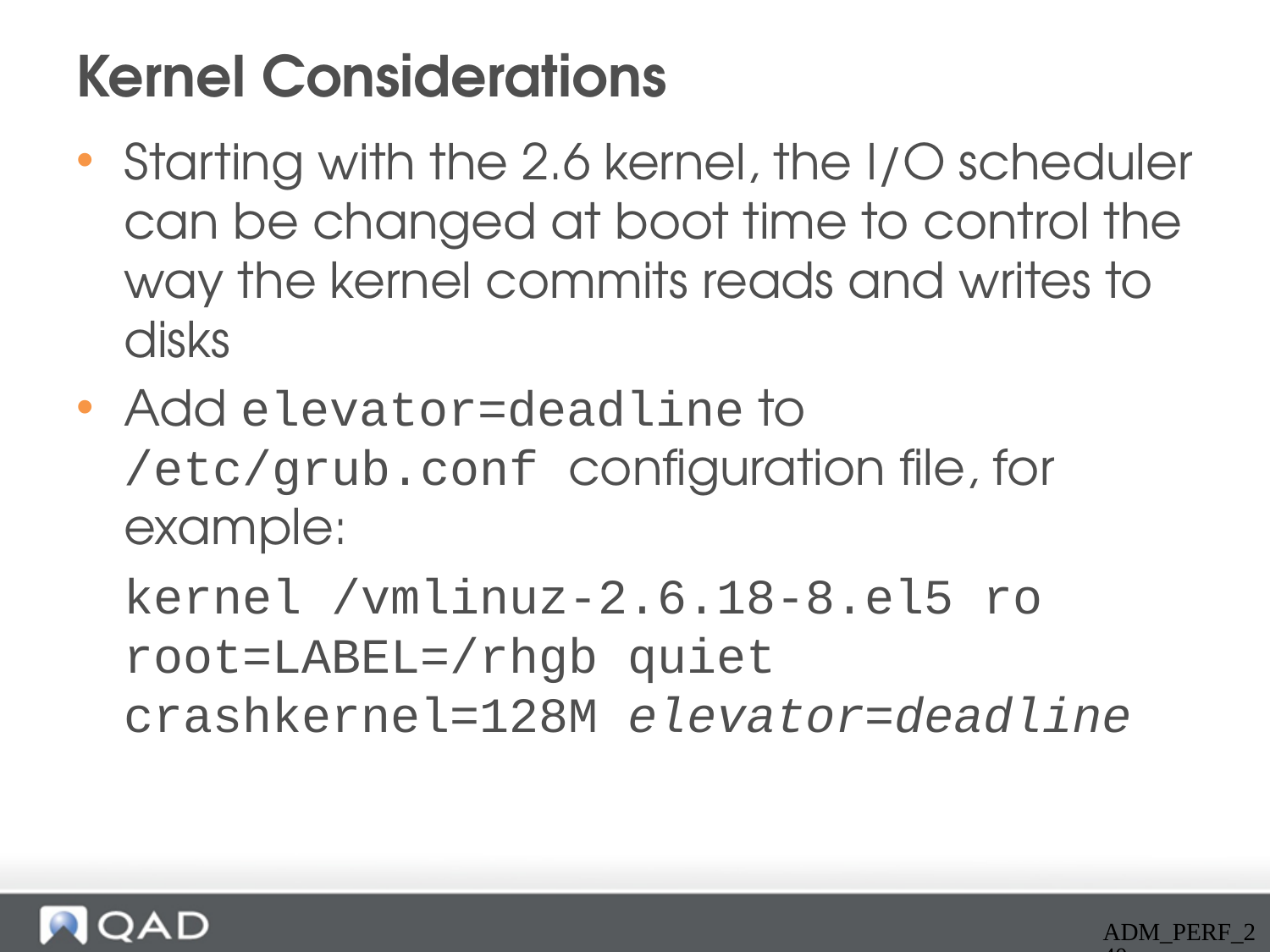

# Kernel Considerations
Starting with the 2.6 kernel, the I/O scheduler can be changed at boot time to control the way the kernel commits reads and writes to disks
Add elevator=deadline to /etc/grub.conf configuration file, for example:
	kernel /vmlinuz-2.6.18-8.el5 ro root=LABEL=/rhgb quiet crashkernel=128M elevator=deadline
ADM_PERF_240